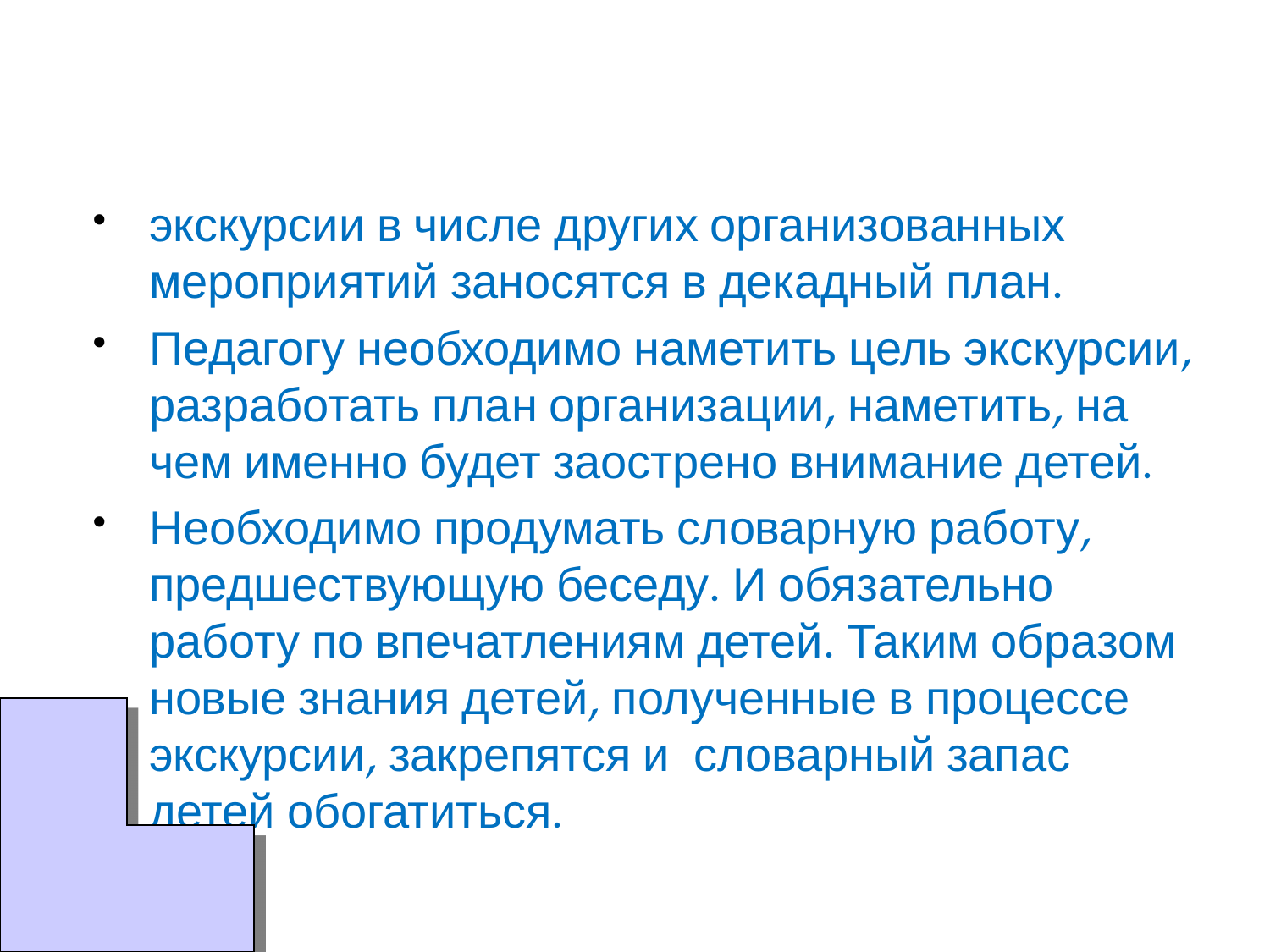

#
экскурсии в числе других организованных мероприятий заносятся в декадный план.
Педагогу необходимо наметить цель экскурсии, разработать план организации, наметить, на чем именно будет заострено внимание детей.
Необходимо продумать словарную работу, предшествующую беседу. И обязательно работу по впечатлениям детей. Таким образом новые знания детей, полученные в процессе экскурсии, закрепятся и  словарный запас детей обогатиться.